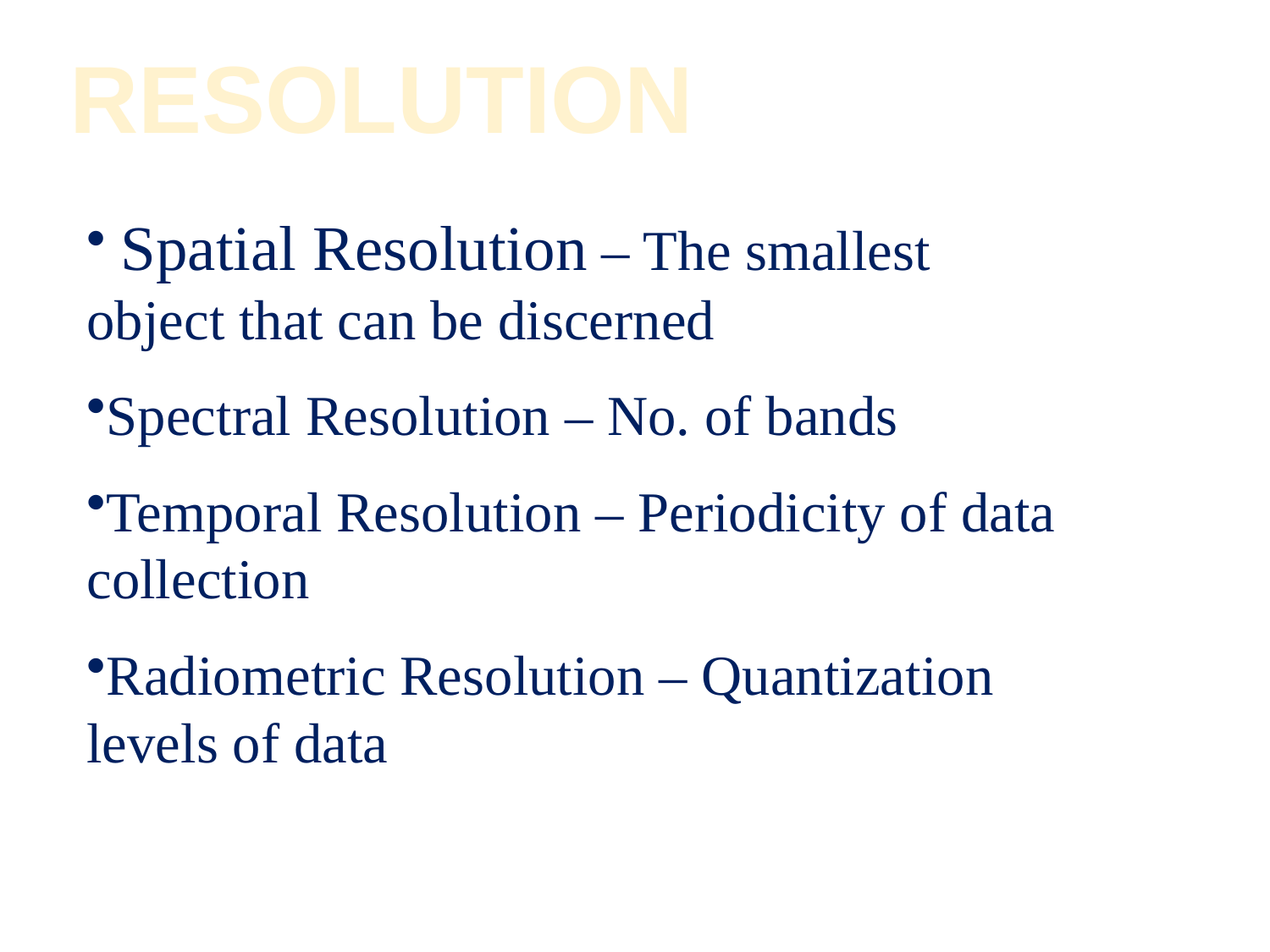

RESOLUTION
 Spatial Resolution – The smallest       object that can be discerned
Spectral Resolution – No. of bands
Temporal Resolution – Periodicity of data collection
Radiometric Resolution – Quantization levels of data